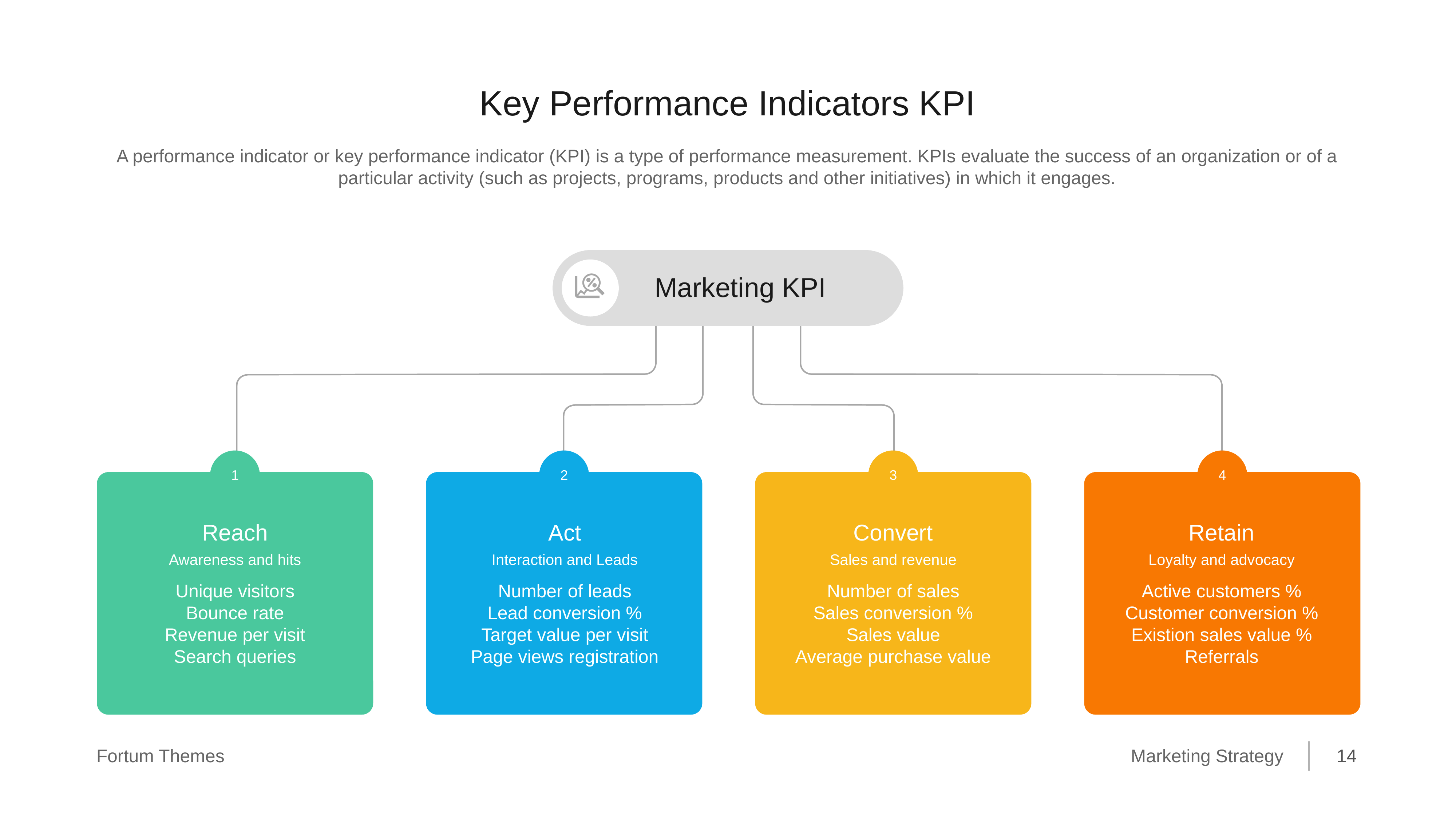

Key Performance Indicators KPI
A performance indicator or key performance indicator (KPI) is a type of performance measurement. KPIs evaluate the success of an organization or of a particular activity (such as projects, programs, products and other initiatives) in which it engages.

Marketing KPI

1

Reach
Awareness and hits
Unique visitors
Bounce rate
Revenue per visit
Search queries

2

Act
Interaction and Leads
Number of leads
Lead conversion %
Target value per visit
Page views registration

3

Convert
Sales and revenue
Number of sales
Sales conversion %
Sales value
Average purchase value

4

Retain
Loyalty and advocacy
Active customers %
Customer conversion %
Existion sales value %
Referrals
14